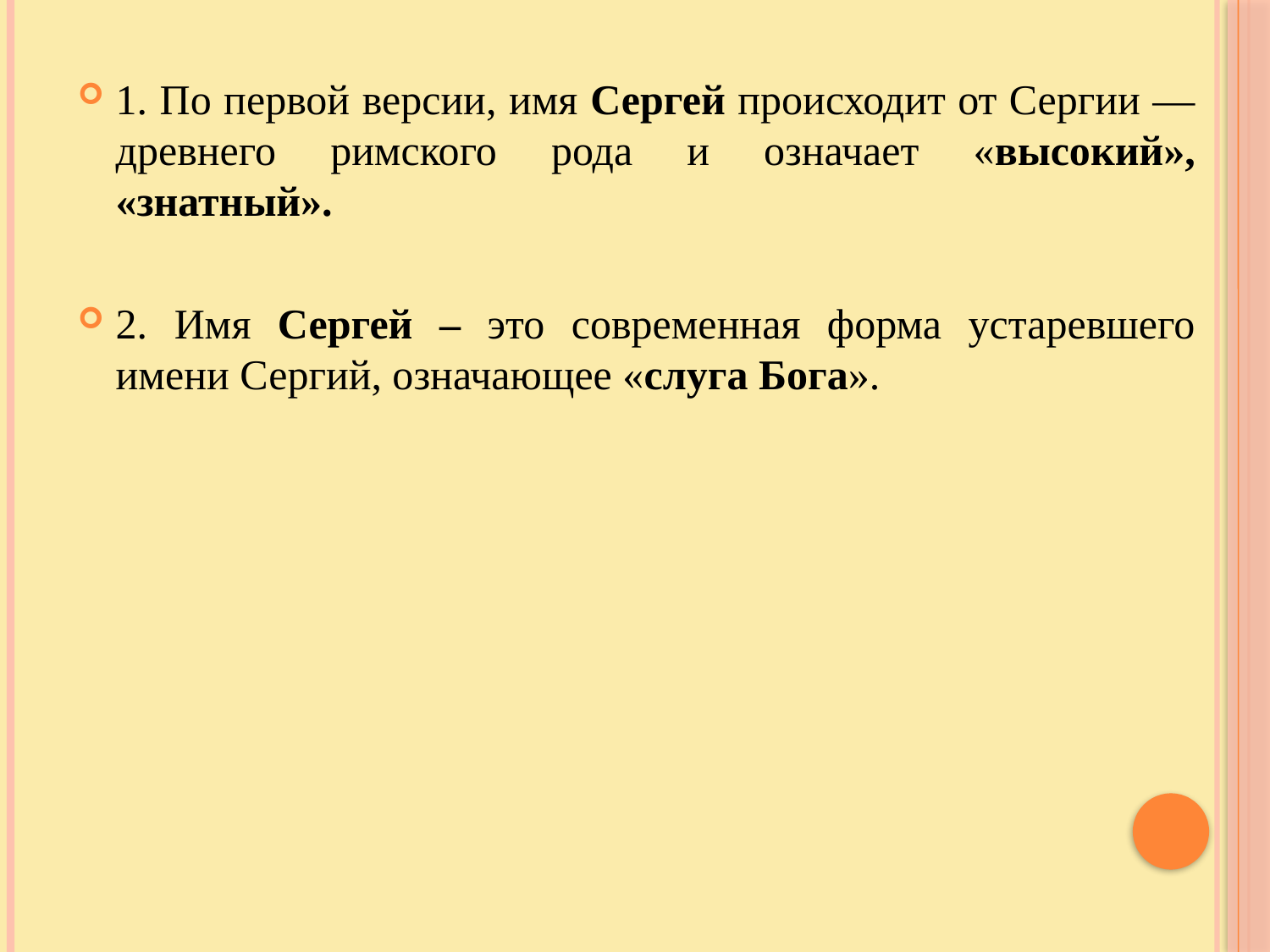

1. По первой версии, имя Сергей происходит от Сергии — древнего римского рода и означает «высокий», «знатный».

2. Имя Сергей – это современная форма устаревшего имени Сергий, означающее «слуга Бога».